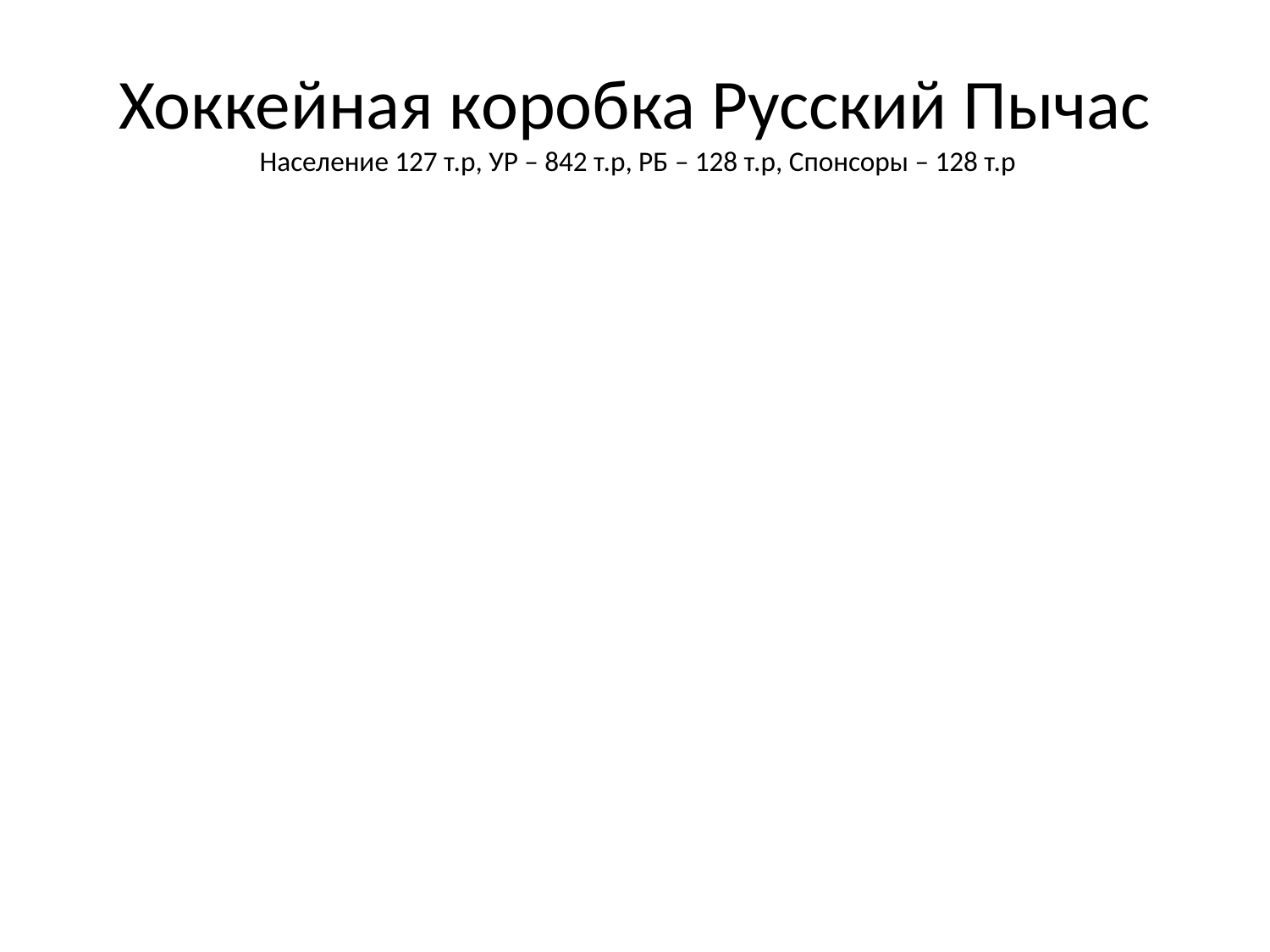

# Хоккейная коробка Русский Пычас Население 127 т.р, УР – 842 т.р, РБ – 128 т.р, Спонсоры – 128 т.р